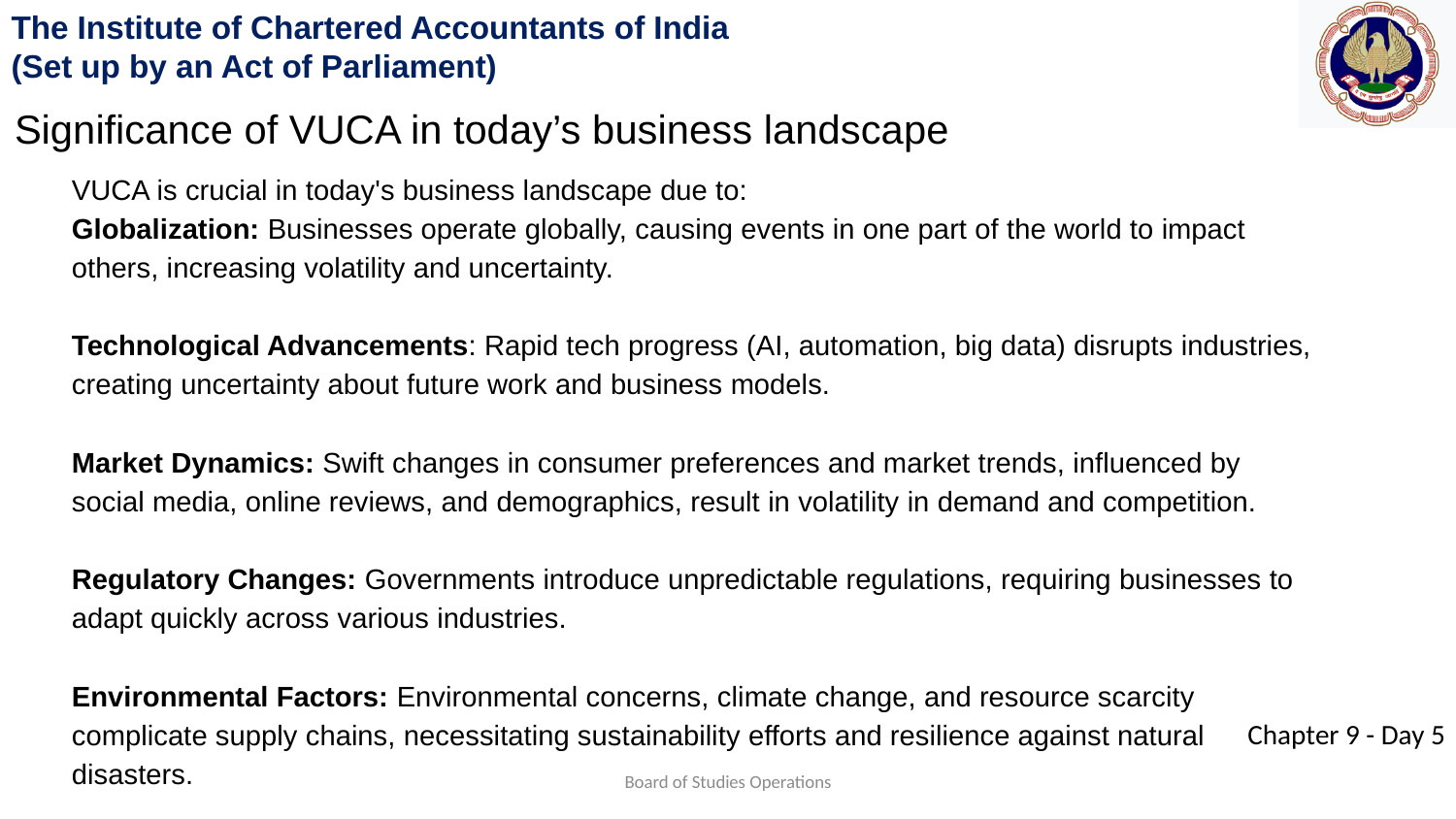

Significance of VUCA in today’s business landscape
VUCA is crucial in today's business landscape due to:
Globalization: Businesses operate globally, causing events in one part of the world to impact others, increasing volatility and uncertainty.

Technological Advancements: Rapid tech progress (AI, automation, big data) disrupts industries, creating uncertainty about future work and business models.

Market Dynamics: Swift changes in consumer preferences and market trends, influenced by social media, online reviews, and demographics, result in volatility in demand and competition.

Regulatory Changes: Governments introduce unpredictable regulations, requiring businesses to adapt quickly across various industries.

Environmental Factors: Environmental concerns, climate change, and resource scarcity complicate supply chains, necessitating sustainability efforts and resilience against natural disasters.
Board of Studies Operations